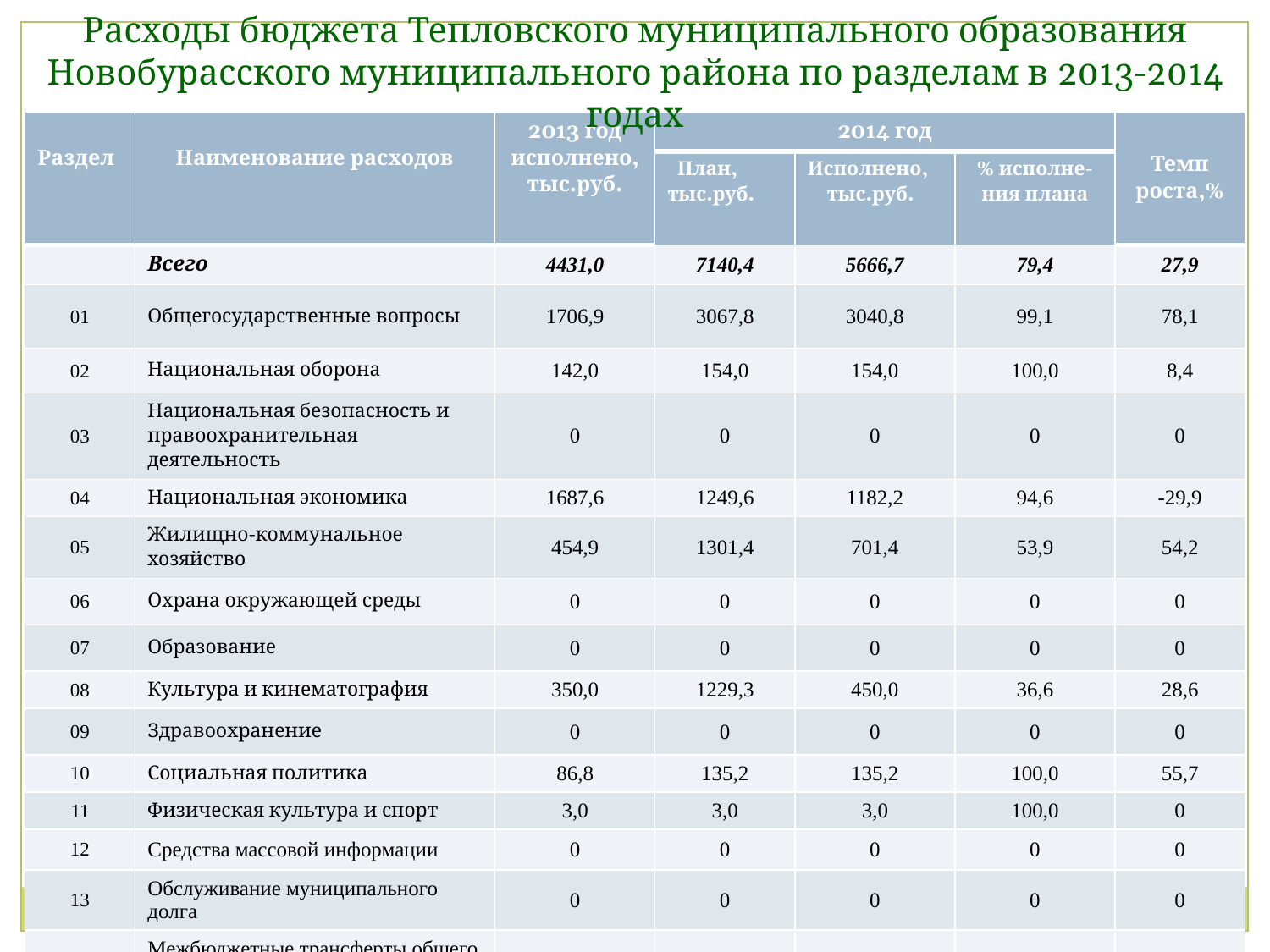

Расходы бюджета Тепловского муниципального образования
Новобурасского муниципального района по разделам в 2013-2014 годах
| Раздел | Наименование расходов | 2013 год исполнено, тыс.руб. | 2014 год |  |  | Темп роста,% |
| --- | --- | --- | --- | --- | --- | --- |
|  |  |  | План, тыс.руб. | Исполнено, тыс.руб. | % исполне- ния плана |  |
|  | Всего | 4431,0 | 7140,4 | 5666,7 | 79,4 | 27,9 |
| 01 | Общегосударственные вопросы | 1706,9 | 3067,8 | 3040,8 | 99,1 | 78,1 |
| 02 | Национальная оборона | 142,0 | 154,0 | 154,0 | 100,0 | 8,4 |
| 03 | Национальная безопасность и правоохранительная деятельность | 0 | 0 | 0 | 0 | 0 |
| 04 | Национальная экономика | 1687,6 | 1249,6 | 1182,2 | 94,6 | -29,9 |
| 05 | Жилищно-коммунальное хозяйство | 454,9 | 1301,4 | 701,4 | 53,9 | 54,2 |
| 06 | Охрана окружающей среды | 0 | 0 | 0 | 0 | 0 |
| 07 | Образование | 0 | 0 | 0 | 0 | 0 |
| 08 | Культура и кинематография | 350,0 | 1229,3 | 450,0 | 36,6 | 28,6 |
| 09 | Здравоохранение | 0 | 0 | 0 | 0 | 0 |
| 10 | Социальная политика | 86,8 | 135,2 | 135,2 | 100,0 | 55,7 |
| 11 | Физическая культура и спорт | 3,0 | 3,0 | 3,0 | 100,0 | 0 |
| 12 | Средства массовой информации | 0 | 0 | 0 | 0 | 0 |
| 13 | Обслуживание муниципального долга | 0 | 0 | 0 | 0 | 0 |
| 14 | Межбюджетные трансферты общего характера бюджетам поселений | 0 | 0 | 0 | 0 | 0 |